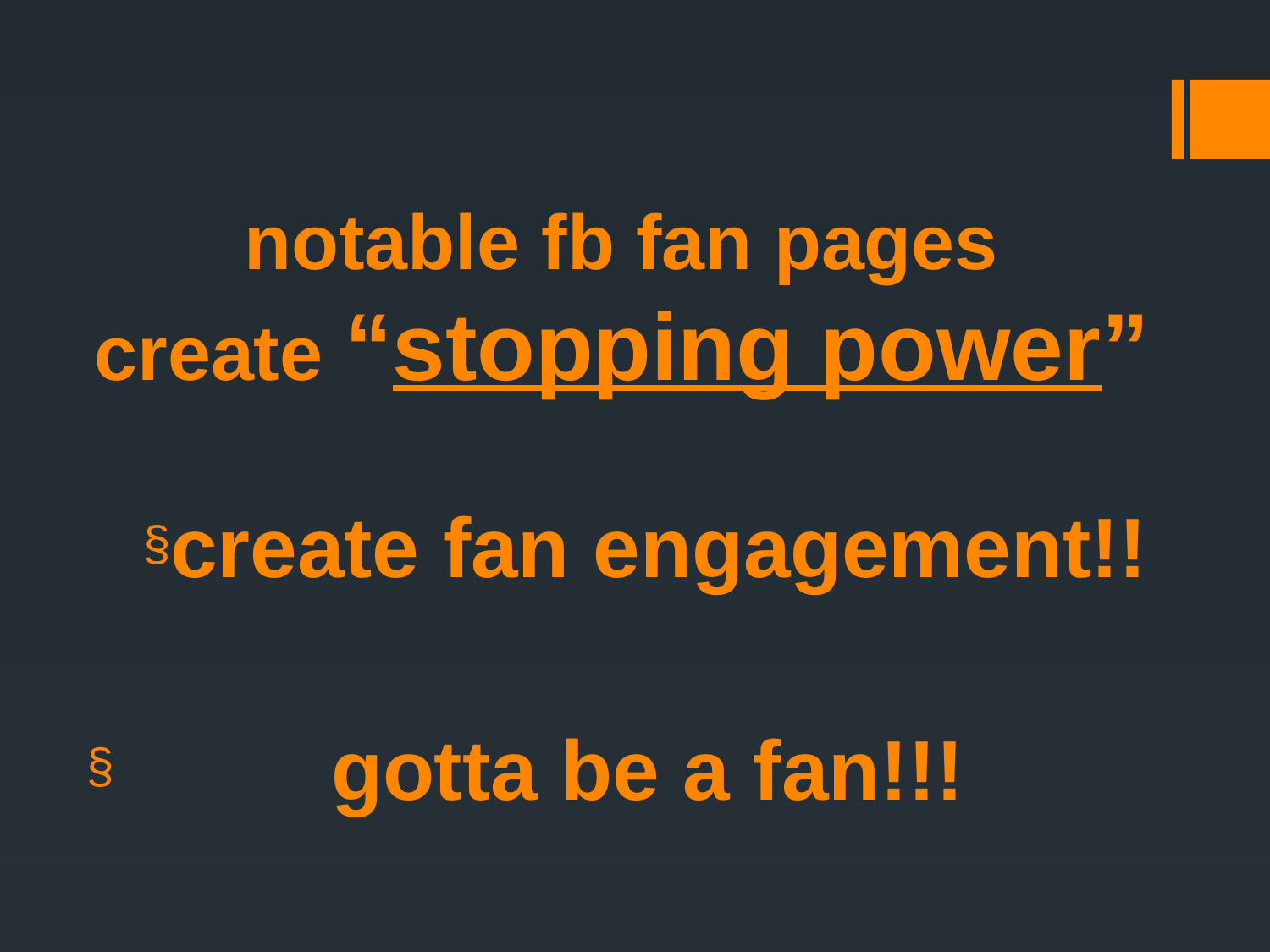

# notable fb fan pages create “stopping power”
create fan engagement!!

           gotta be a fan!!!